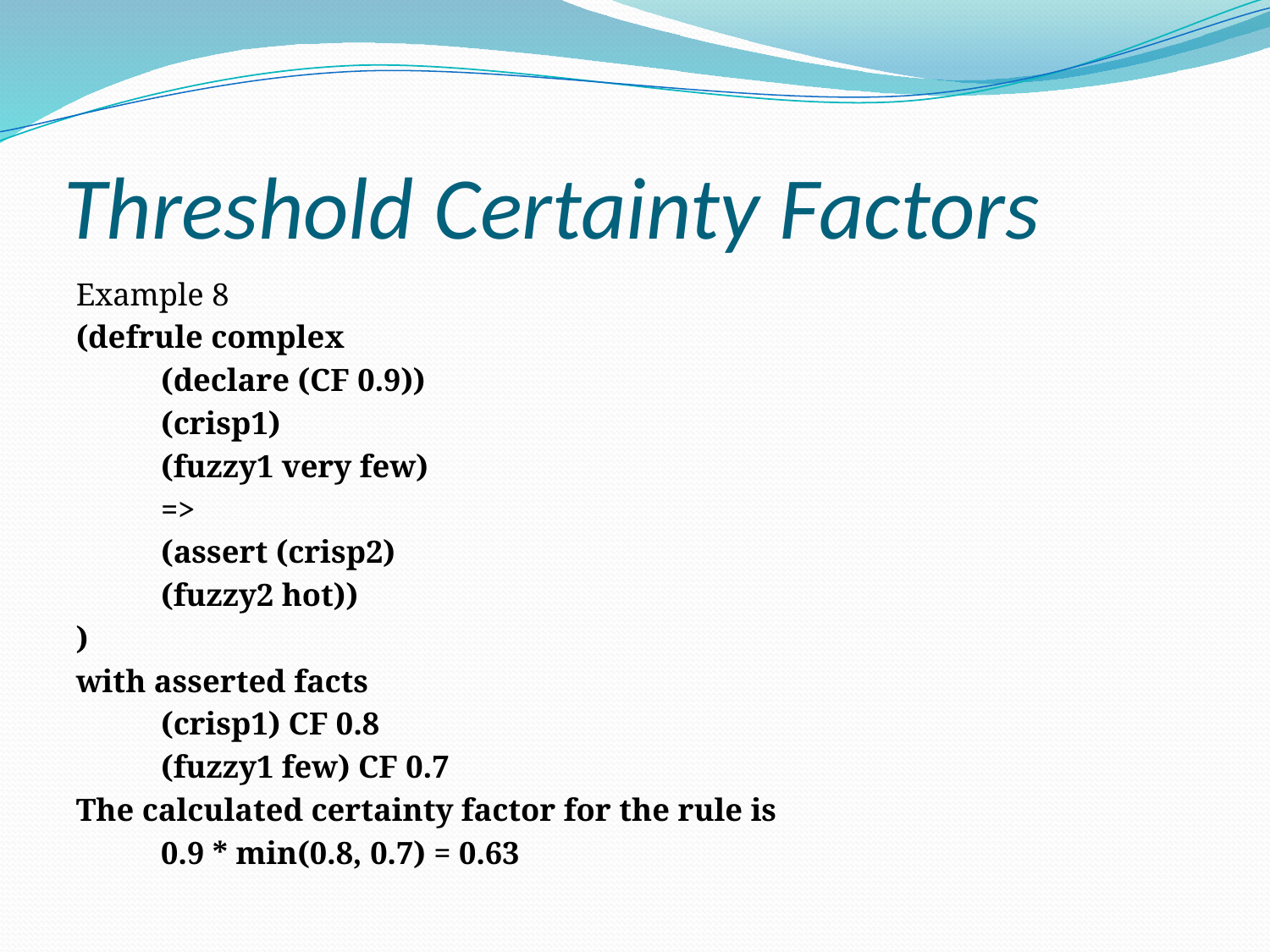

# Threshold Certainty Factors
Example 8
(defrule complex
	(declare (CF 0.9))
	(crisp1)
	(fuzzy1 very few)
	=>
	(assert (crisp2)
	(fuzzy2 hot))
)
with asserted facts
	(crisp1) CF 0.8
	(fuzzy1 few) CF 0.7
The calculated certainty factor for the rule is
	0.9 * min(0.8, 0.7) = 0.63